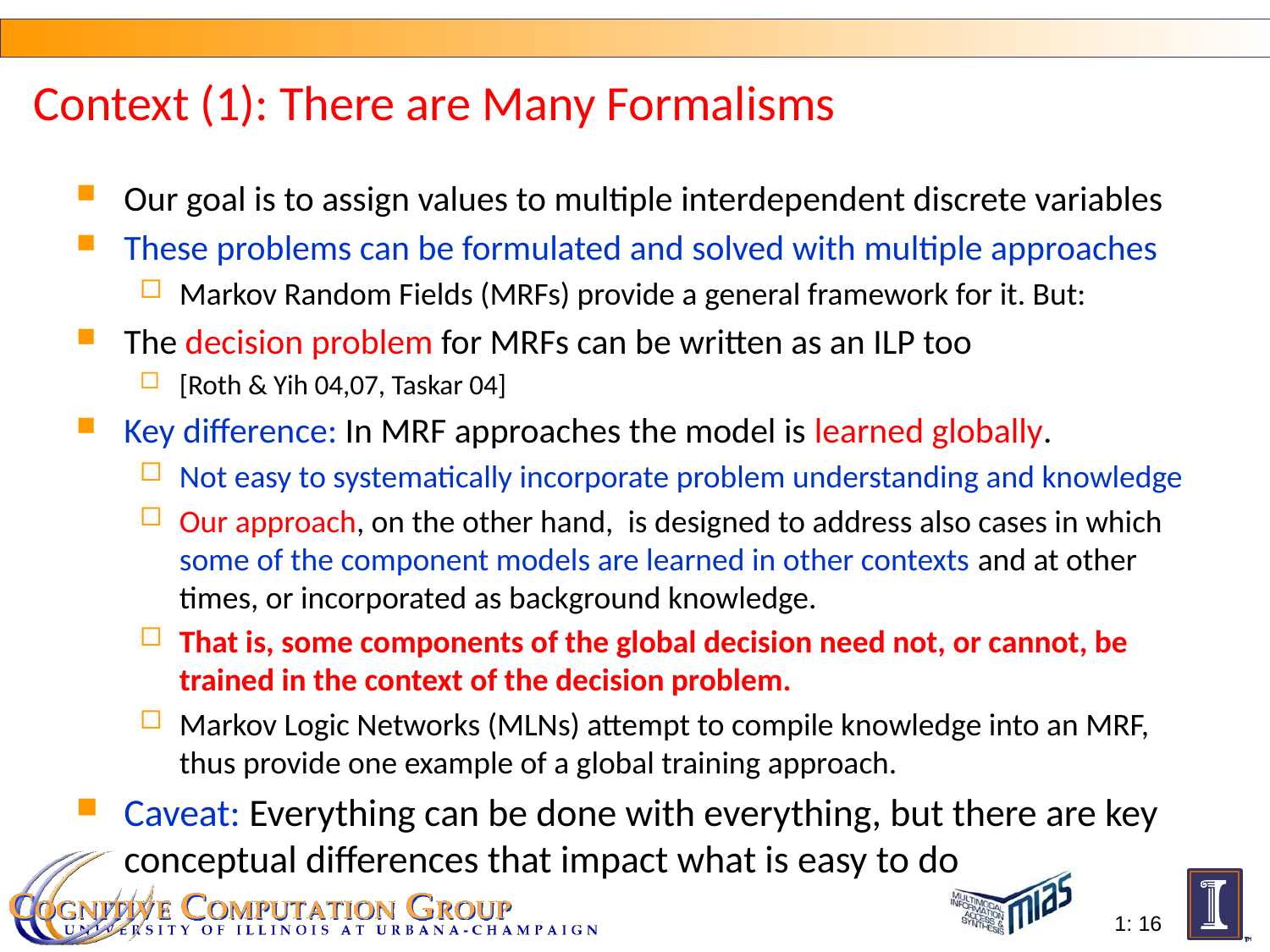

# Context (1): There are Many Formalisms
Our goal is to assign values to multiple interdependent discrete variables
These problems can be formulated and solved with multiple approaches
Markov Random Fields (MRFs) provide a general framework for it. But:
The decision problem for MRFs can be written as an ILP too
[Roth & Yih 04,07, Taskar 04]
Key difference: In MRF approaches the model is learned globally.
Not easy to systematically incorporate problem understanding and knowledge
Our approach, on the other hand,  is designed to address also cases in which some of the component models are learned in other contexts and at other times, or incorporated as background knowledge.
That is, some components of the global decision need not, or cannot, be trained in the context of the decision problem.
Markov Logic Networks (MLNs) attempt to compile knowledge into an MRF, thus provide one example of a global training approach.
Caveat: Everything can be done with everything, but there are key conceptual differences that impact what is easy to do

1: 16